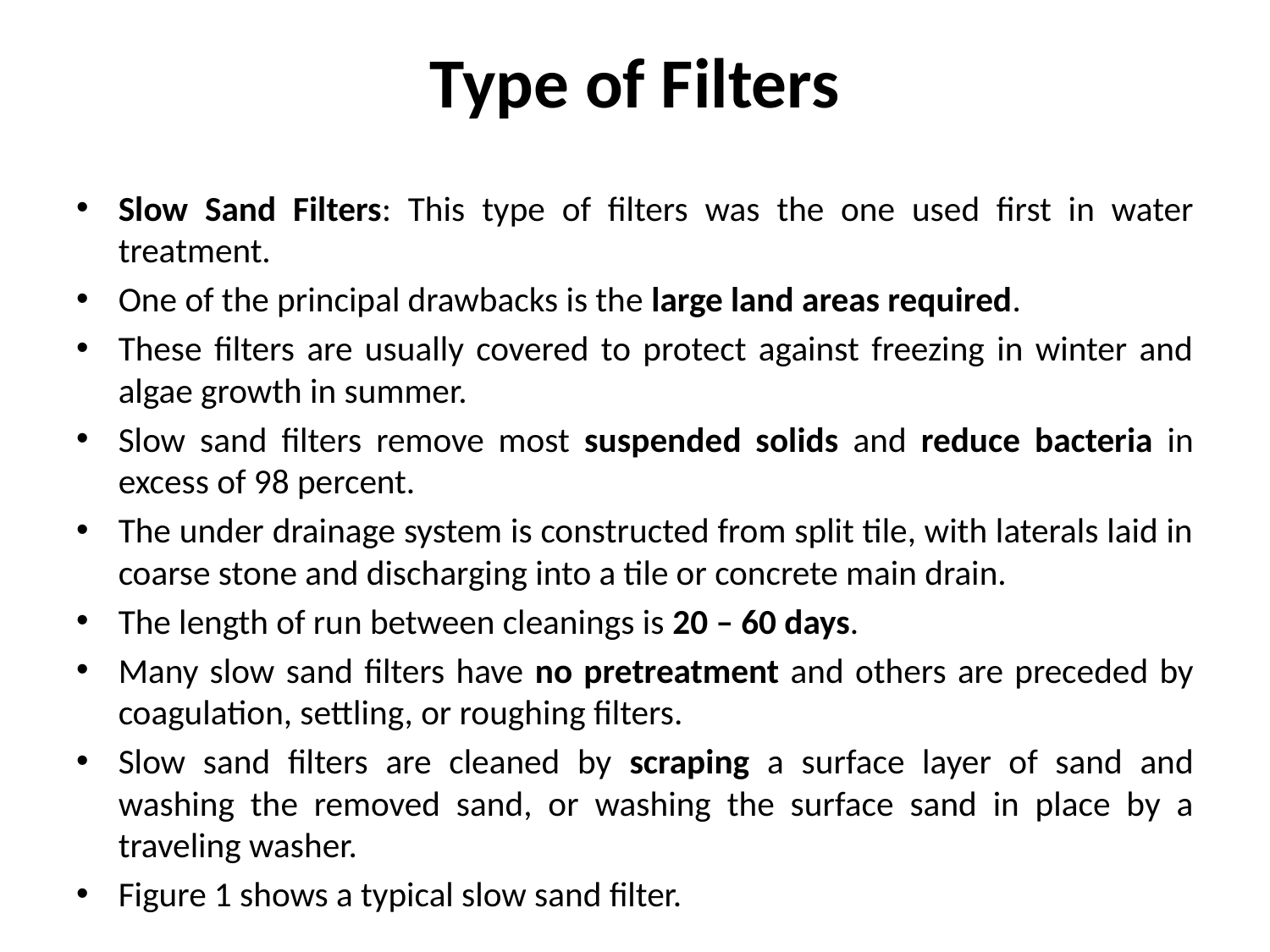

# Type of Filters
Slow Sand Filters: This type of filters was the one used first in water treatment.
One of the principal drawbacks is the large land areas required.
These filters are usually covered to protect against freezing in winter and algae growth in summer.
Slow sand filters remove most suspended solids and reduce bacteria in excess of 98 percent.
The under drainage system is constructed from split tile, with laterals laid in coarse stone and discharging into a tile or concrete main drain.
The length of run between cleanings is 20 – 60 days.
Many slow sand filters have no pretreatment and others are preceded by coagulation, settling, or roughing filters.
Slow sand filters are cleaned by scraping a surface layer of sand and washing the removed sand, or washing the surface sand in place by a traveling washer.
Figure 1 shows a typical slow sand filter.